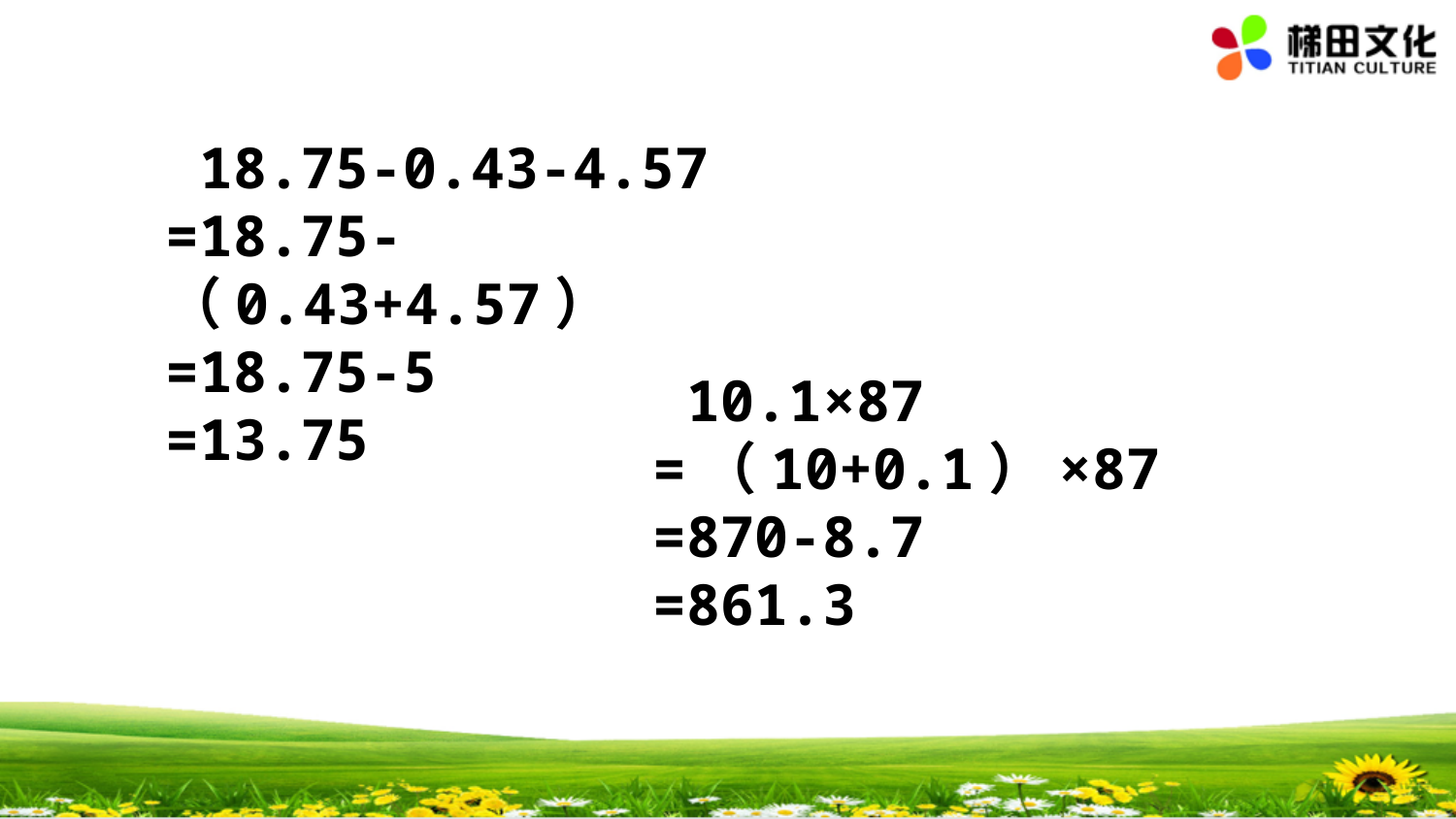

18.75-0.43-4.57
=18.75-（0.43+4.57）
=18.75-5
=13.75
 10.1×87
=（10+0.1）×87
=870-8.7
=861.3